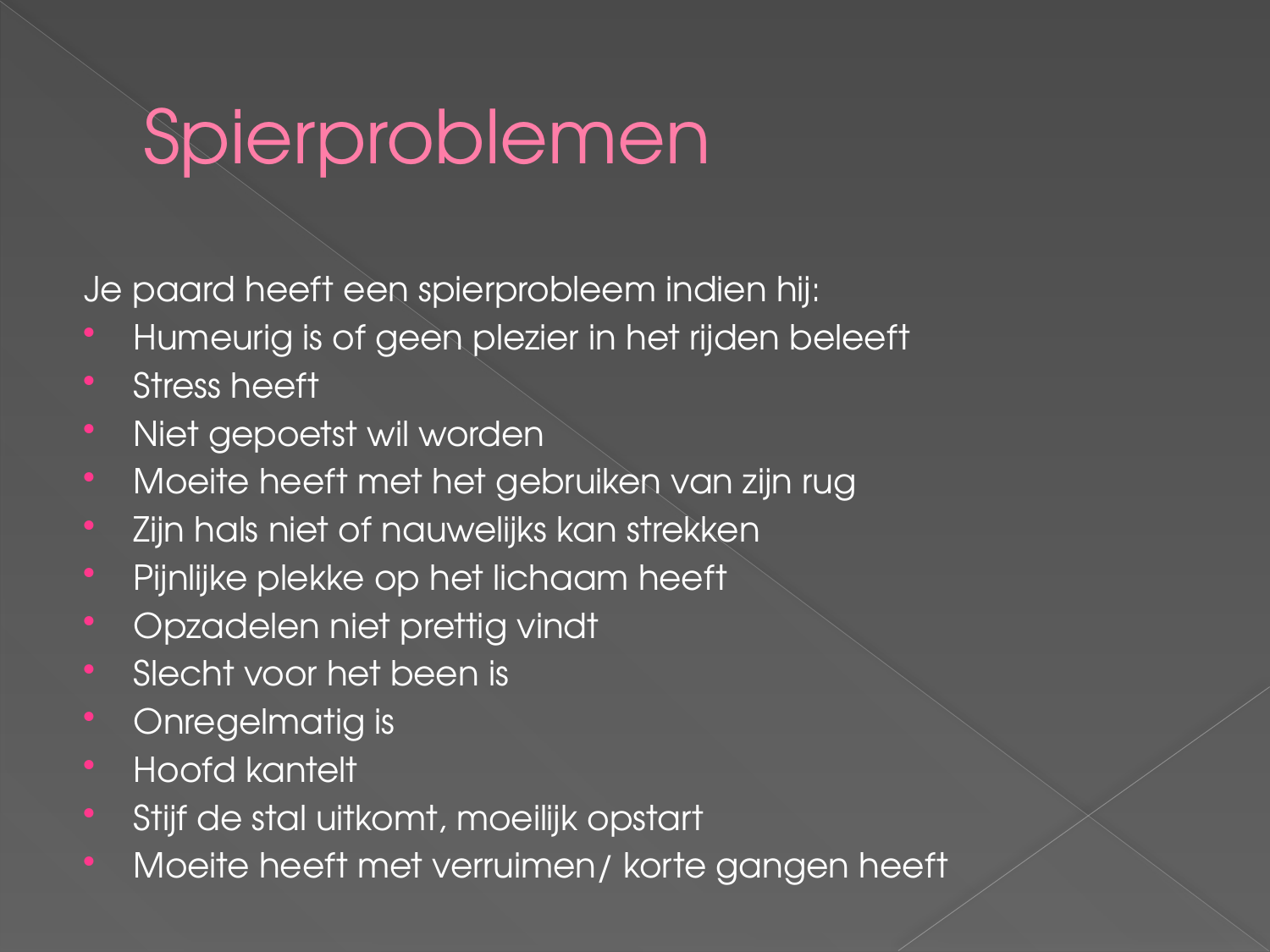

# Spierproblemen
Je paard heeft een spierprobleem indien hij:
Humeurig is of geen plezier in het rijden beleeft
Stress heeft
Niet gepoetst wil worden
Moeite heeft met het gebruiken van zijn rug
Zijn hals niet of nauwelijks kan strekken
Pijnlijke plekke op het lichaam heeft
Opzadelen niet prettig vindt
Slecht voor het been is
Onregelmatig is
Hoofd kantelt
Stijf de stal uitkomt, moeilijk opstart
Moeite heeft met verruimen/ korte gangen heeft